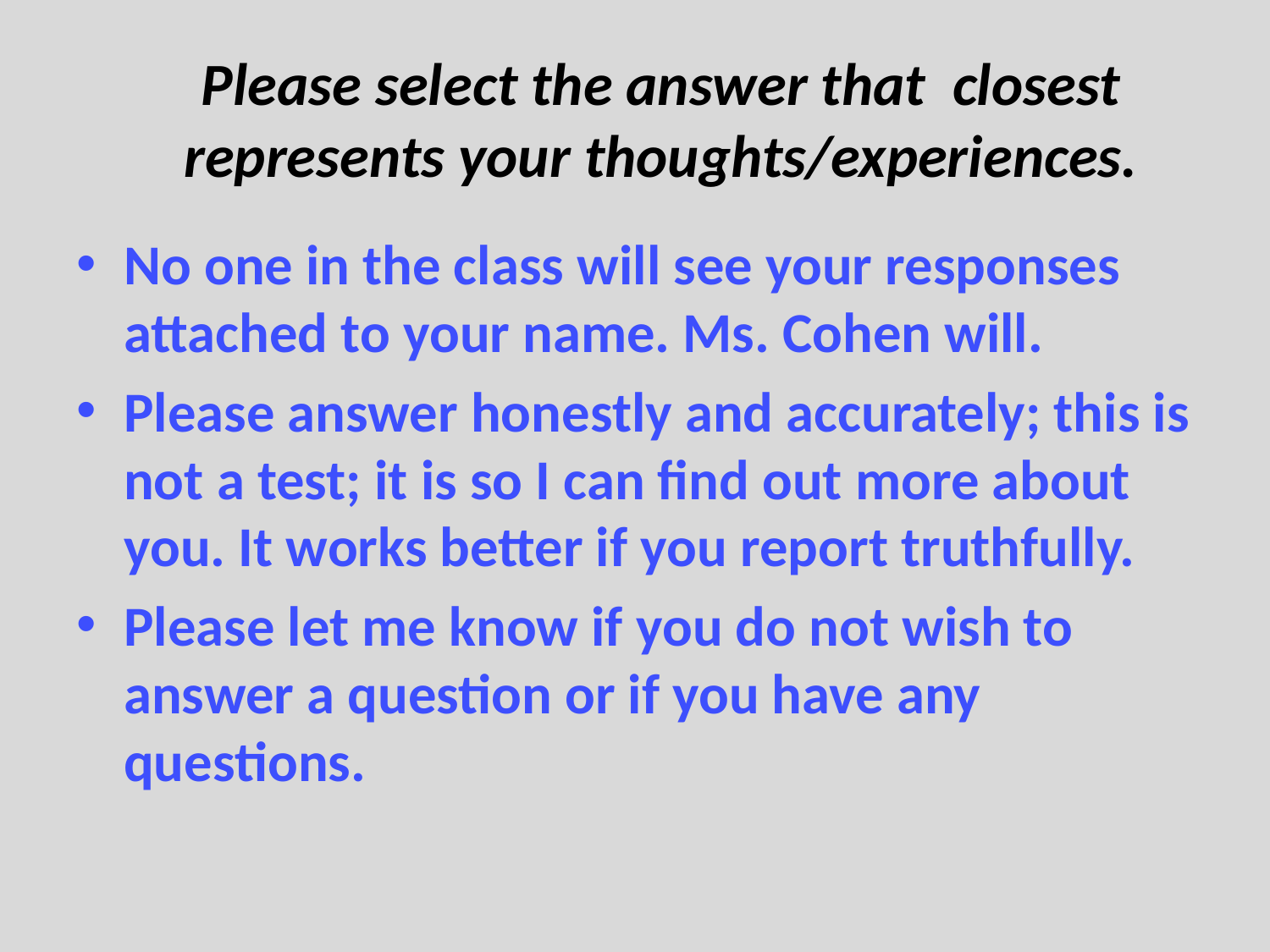

# Please select the answer that  closest represents your thoughts/experiences.
No one in the class will see your responses attached to your name. Ms. Cohen will.
Please answer honestly and accurately; this is not a test; it is so I can find out more about you. It works better if you report truthfully.
Please let me know if you do not wish to answer a question or if you have any questions.